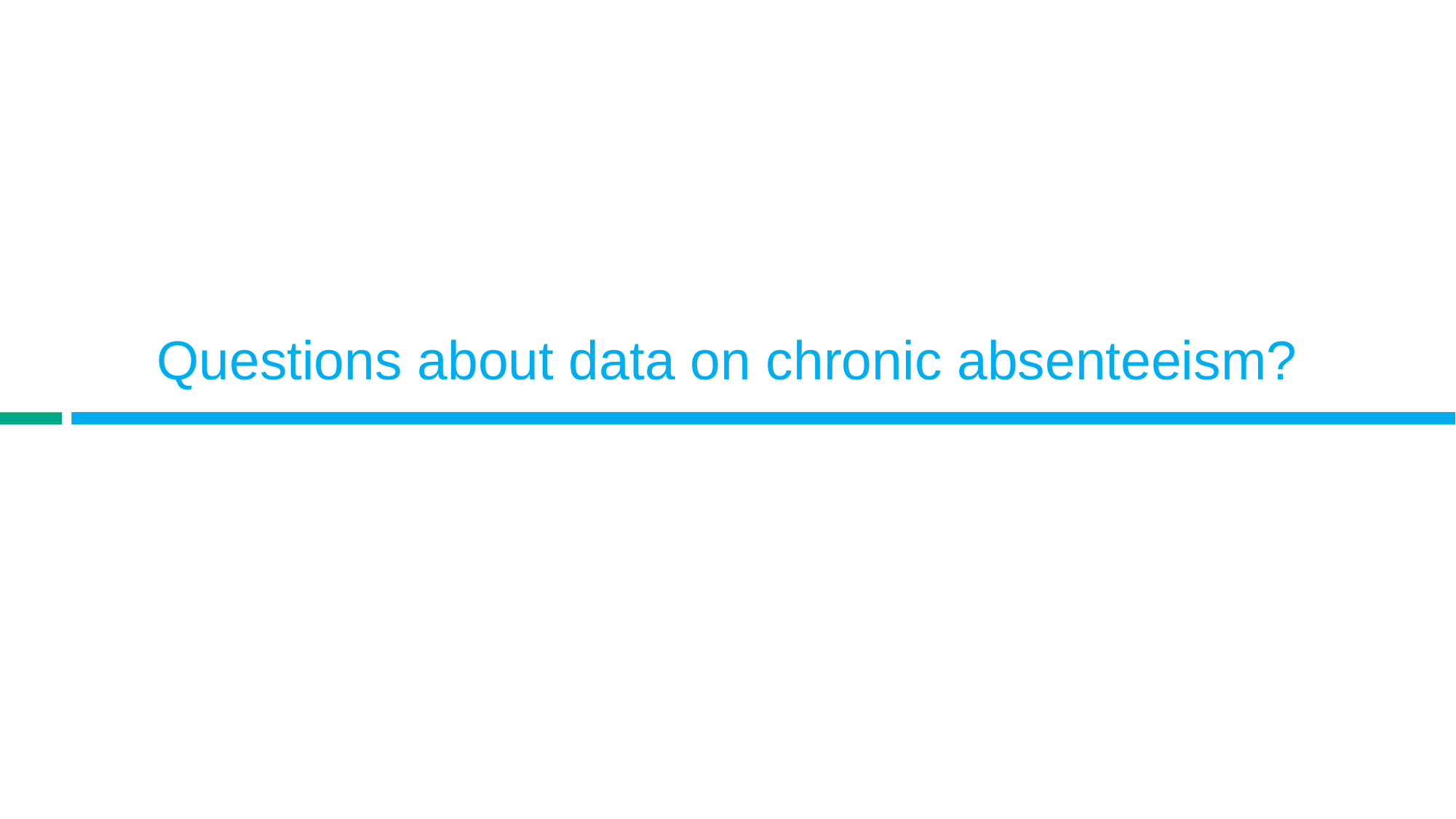

# Questions about data on chronic absenteeism?